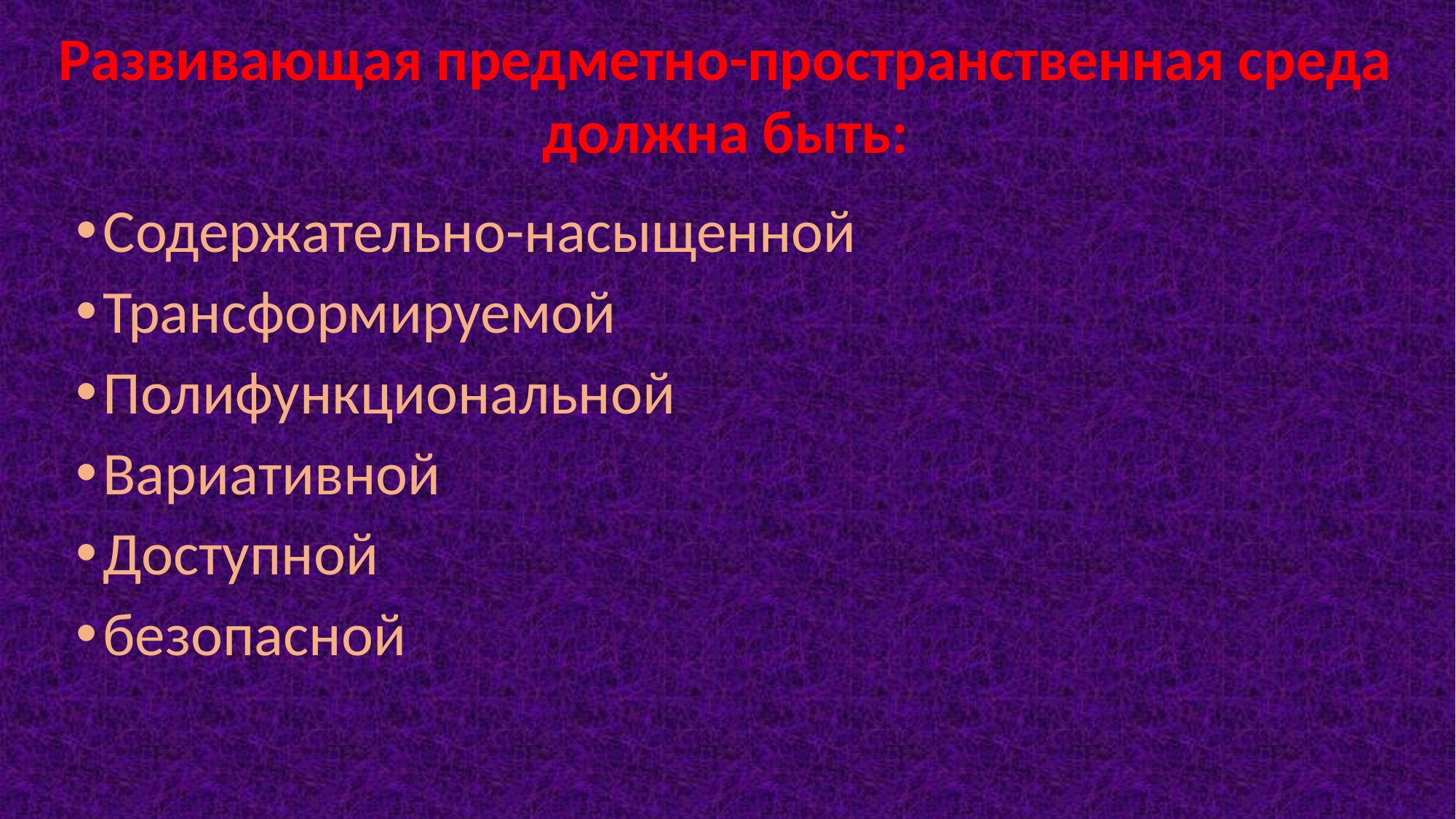

Развивающая предметно-пространственная среда должна быть:
Содержательно-насыщенной
Трансформируемой
Полифункциональной
Вариативной
Доступной
безопасной